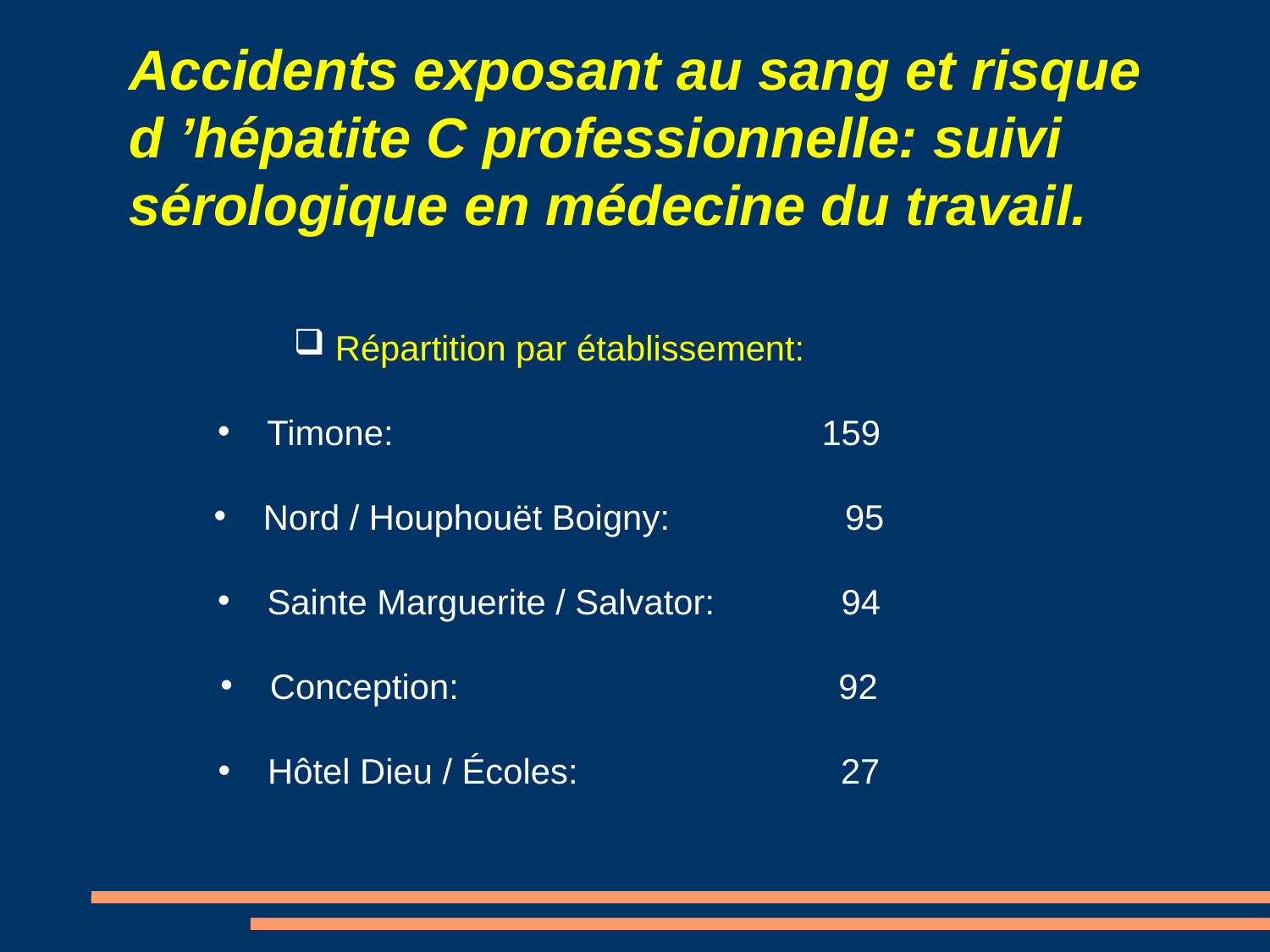

# Accidents exposant au sang et risque d ’hépatite C professionnelle: suivi sérologique en médecine du travail.

 Répartition par établissement:

  Timone:                                            159

  Nord / Houphouët Boigny:                  95

  Sainte Marguerite / Salvator:             94

  Conception:                                       92

  Hôtel Dieu / Écoles:                           27